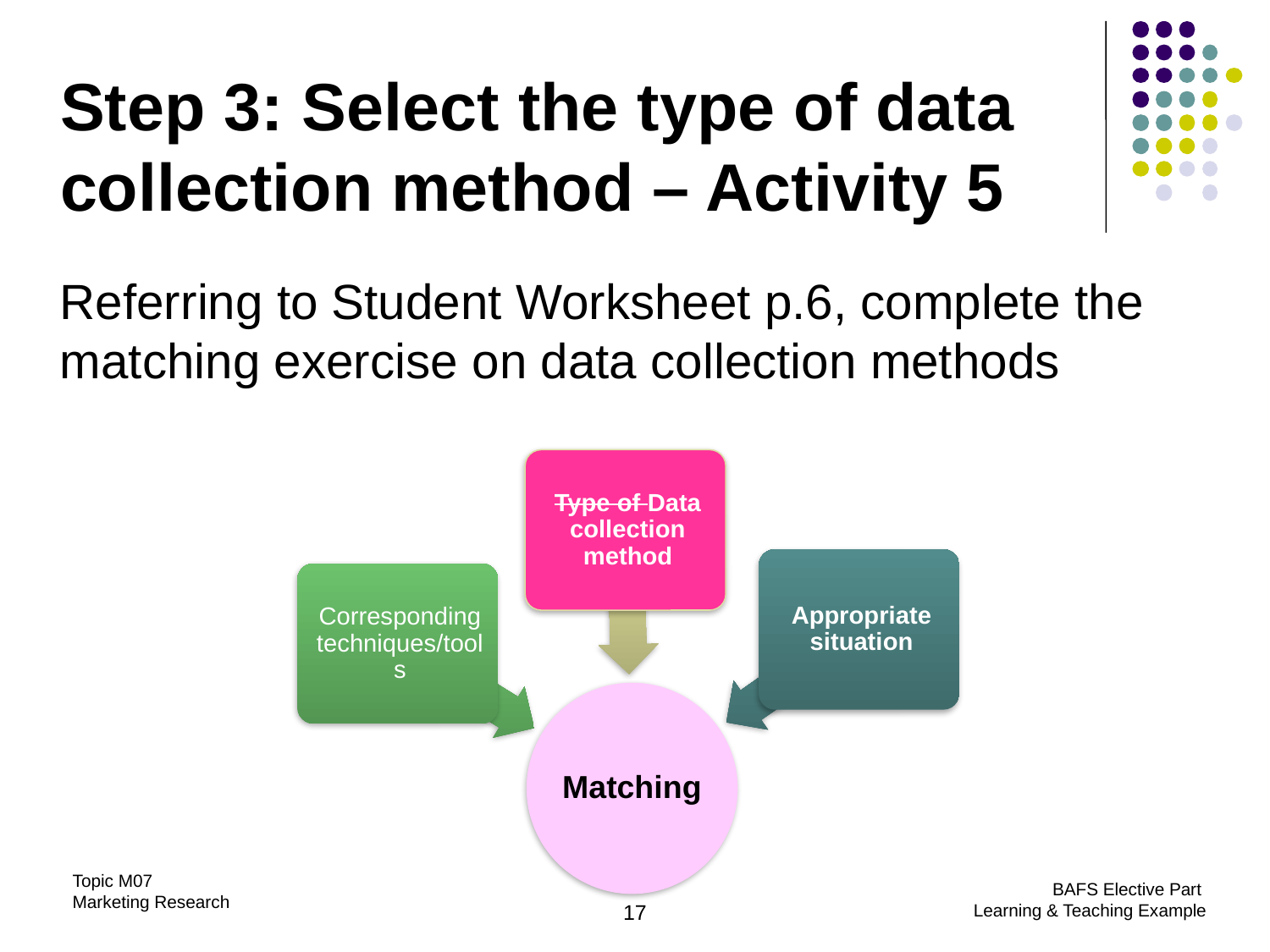

Step 3: Select the type of data collection method – Activity 5
Referring to Student Worksheet p.6, complete the matching exercise on data collection methods

Matching
Type of Data collection method
Corresponding techniques/tools
Appropriate situation

17